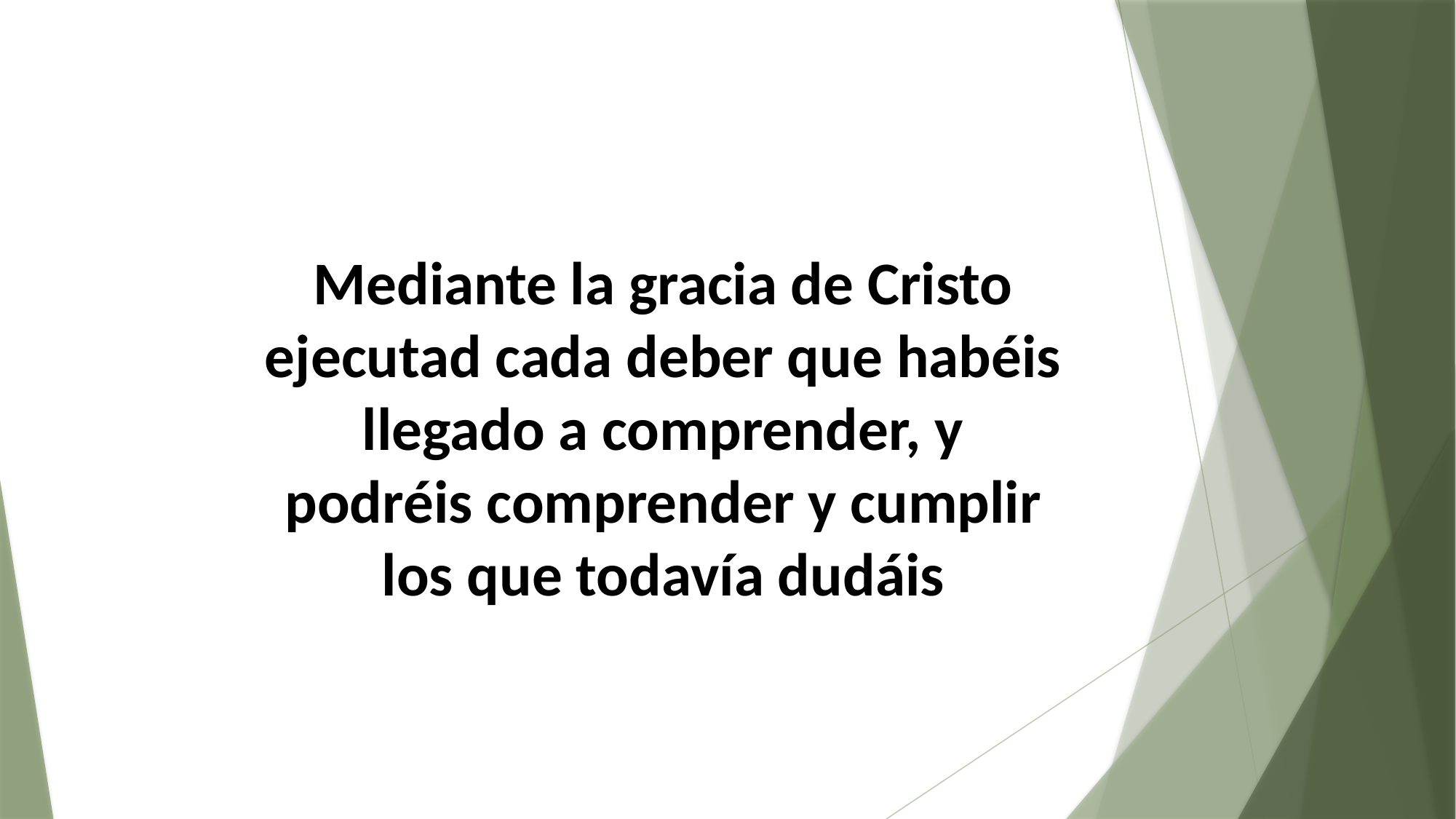

Mediante la gracia de Cristo ejecutad cada deber que habéis llegado a comprender, y podréis comprender y cumplir los que todavía dudáis